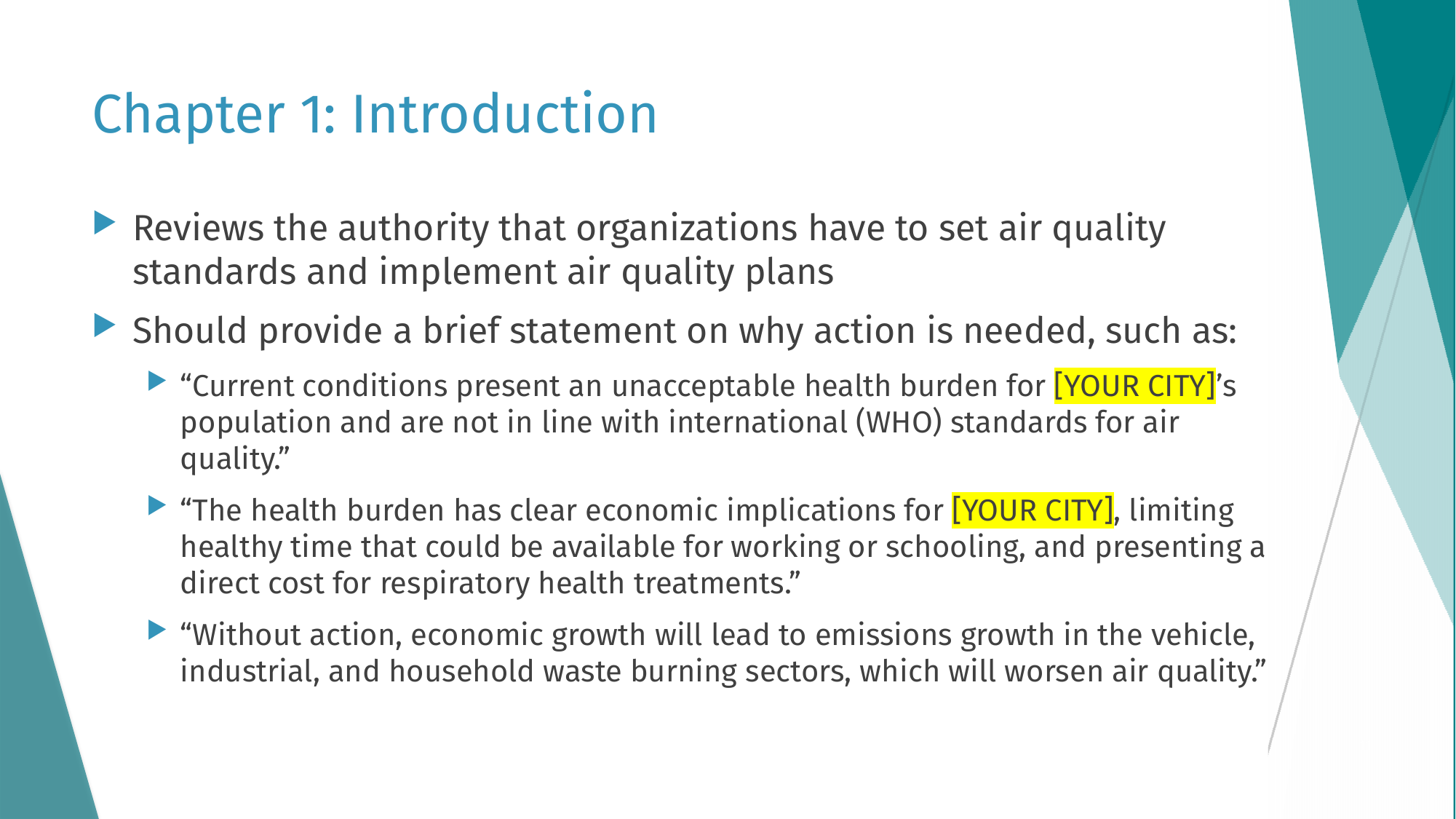

# Chapter 1: Introduction
Reviews the authority that organizations have to set air quality standards and implement air quality plans
Should provide a brief statement on why action is needed, such as:
“Current conditions present an unacceptable health burden for [YOUR CITY]’s population and are not in line with international (WHO) standards for air quality.”
“The health burden has clear economic implications for [YOUR CITY], limiting healthy time that could be available for working or schooling, and presenting a direct cost for respiratory health treatments.”
“Without action, economic growth will lead to emissions growth in the vehicle, industrial, and household waste burning sectors, which will worsen air quality.”

11